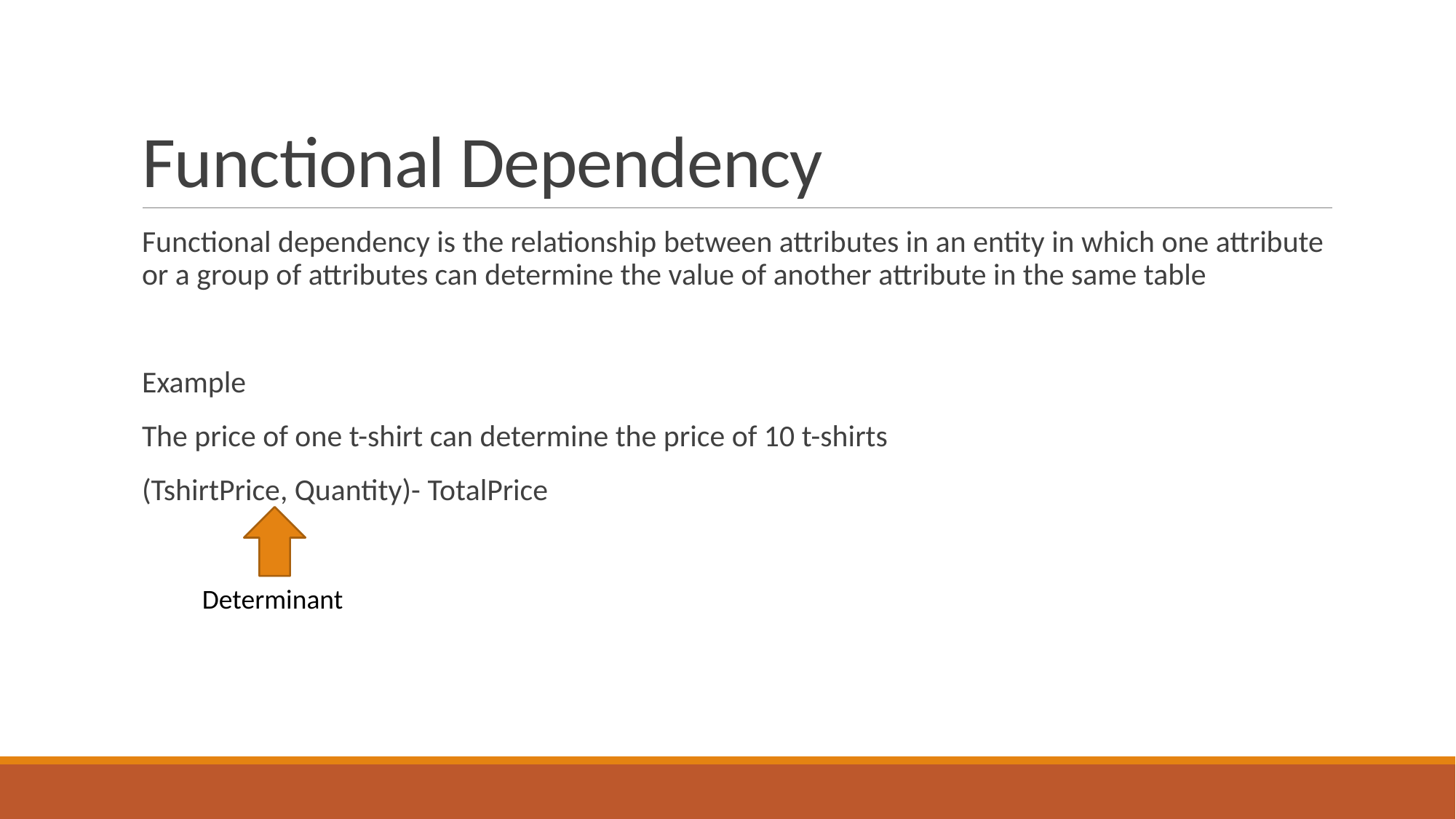

# Functional Dependency
Functional dependency is the relationship between attributes in an entity in which one attribute or a group of attributes can determine the value of another attribute in the same table

Example
The price of one t-shirt can determine the price of 10 t-shirts
(TshirtPrice, Quantity)- TotalPrice

Determinant